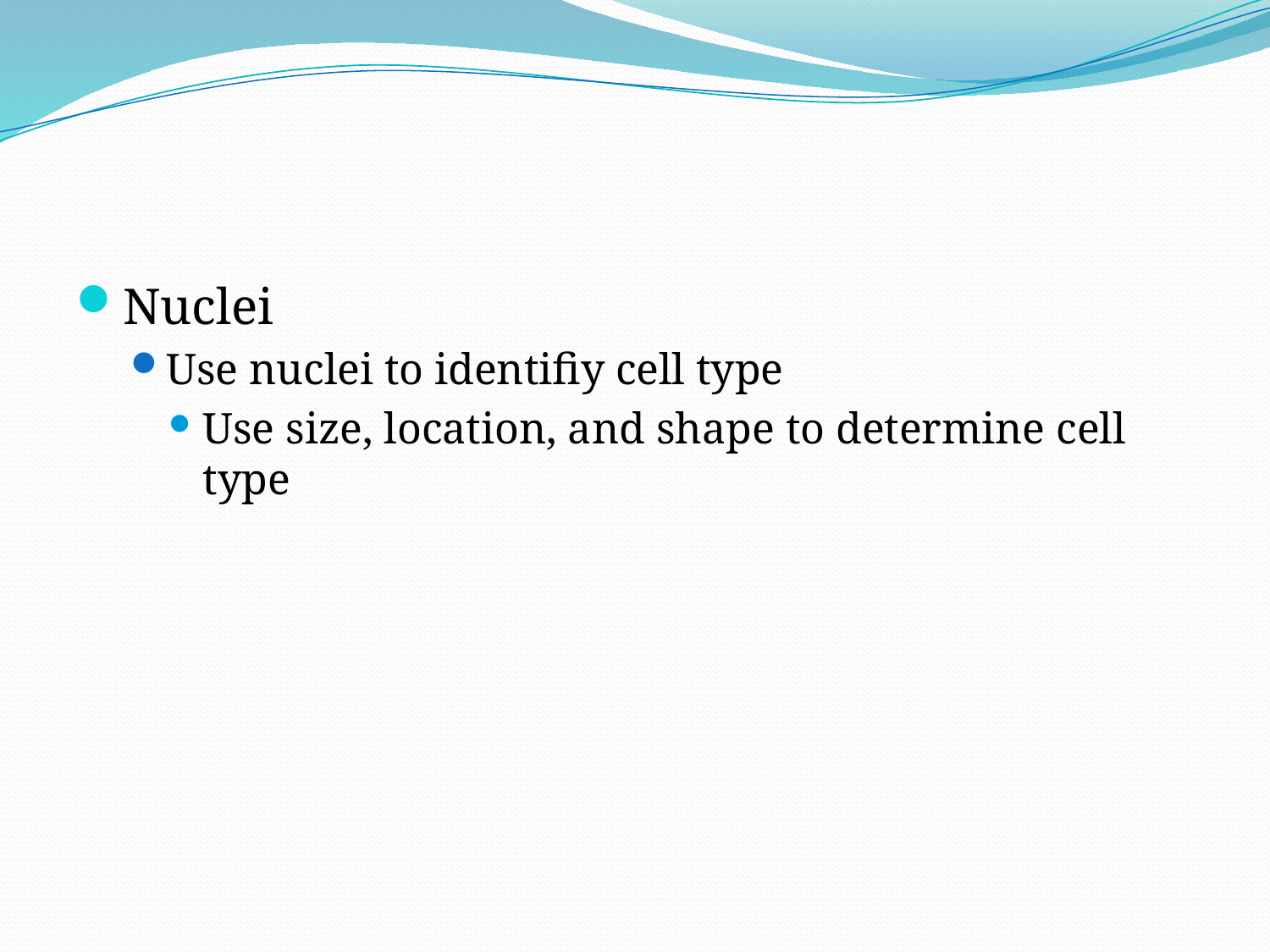

#
Nuclei
Use nuclei to identifiy cell type
Use size, location, and shape to determine cell type